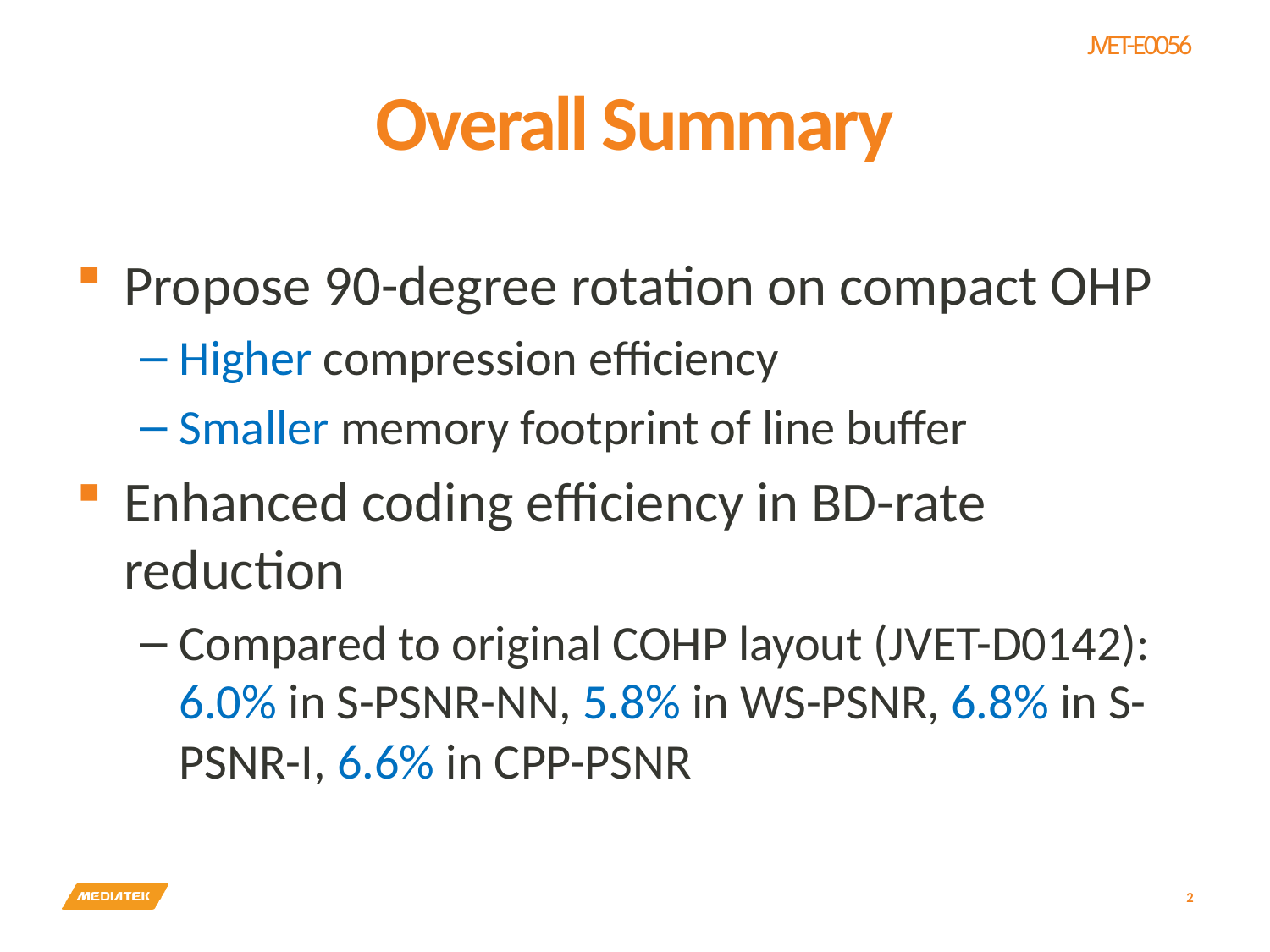

# Overall Summary
Propose 90-degree rotation on compact OHP
Higher compression efficiency
Smaller memory footprint of line buffer
Enhanced coding efficiency in BD-rate reduction
Compared to original COHP layout (JVET-D0142): 6.0% in S-PSNR-NN, 5.8% in WS-PSNR, 6.8% in S-PSNR-I, 6.6% in CPP-PSNR
2